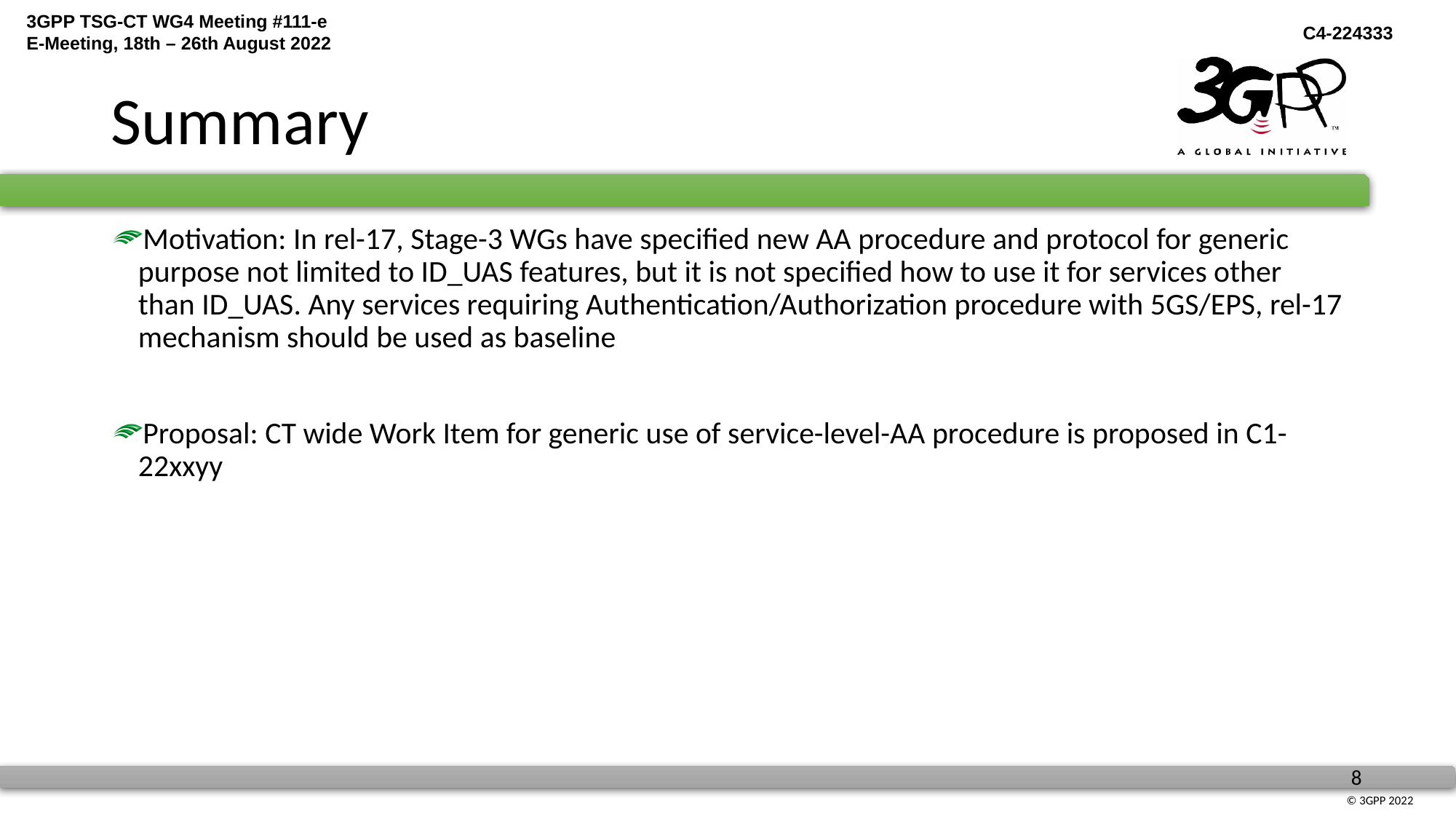

# Summary
Motivation: In rel-17, Stage-3 WGs have specified new AA procedure and protocol for generic purpose not limited to ID_UAS features, but it is not specified how to use it for services other than ID_UAS. Any services requiring Authentication/Authorization procedure with 5GS/EPS, rel-17 mechanism should be used as baseline

Proposal: CT wide Work Item for generic use of service-level-AA procedure is proposed in C1-22xxyy